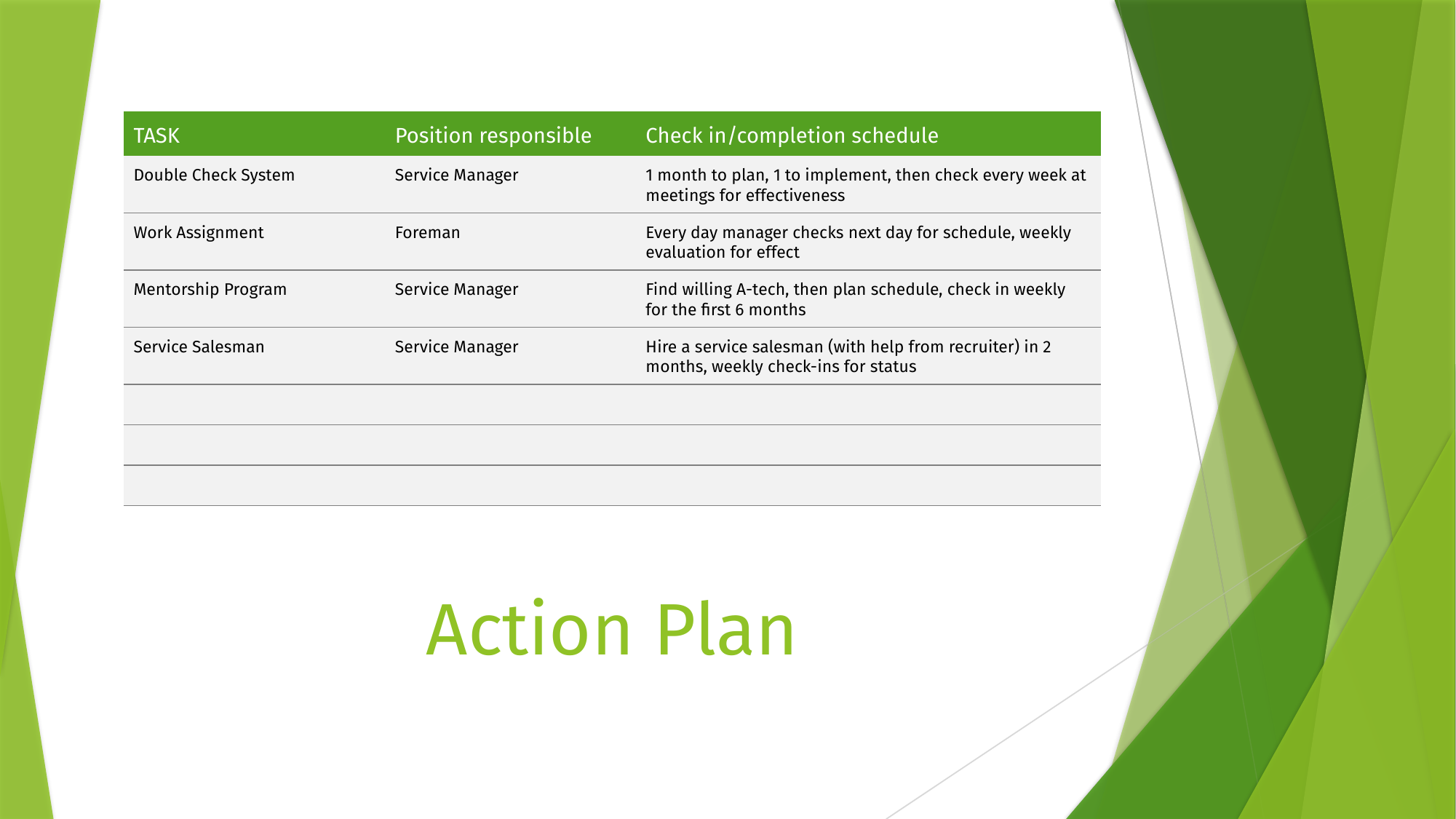

| TASK | Position responsible | Check in/completion schedule |
| --- | --- | --- |
| Double Check System | Service Manager | 1 month to plan, 1 to implement, then check every week at meetings for effectiveness |
| Work Assignment | Foreman | Every day manager checks next day for schedule, weekly evaluation for effect |
| Mentorship Program | Service Manager | Find willing A-tech, then plan schedule, check in weekly for the first 6 months |
| Service Salesman | Service Manager | Hire a service salesman (with help from recruiter) in 2 months, weekly check-ins for status |
|  |  |  |
|  |  |  |
|  |  |  |
# Action Plan